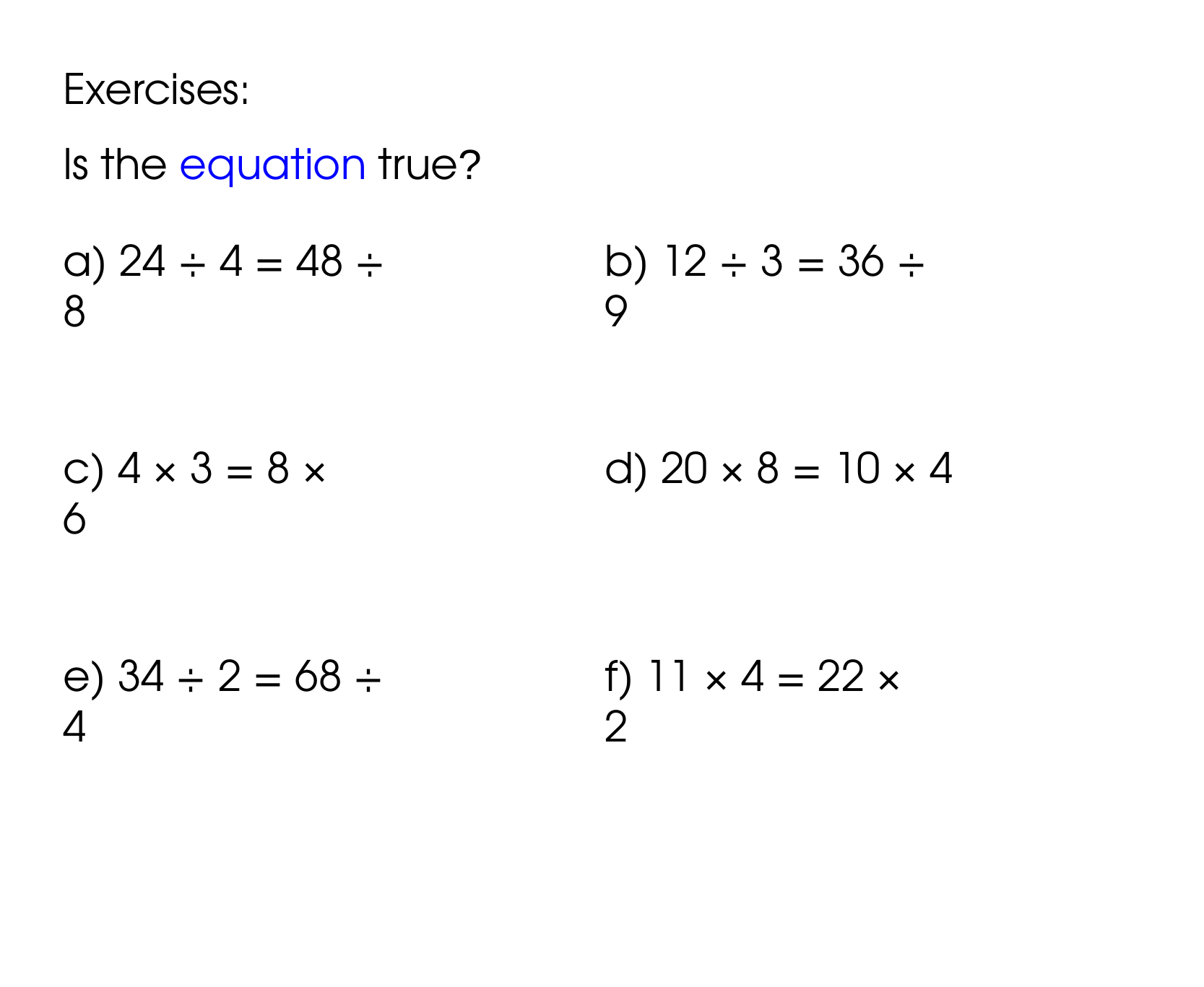

Exercises:
Is the equation true?
a) 24 ÷ 4 = 48 ÷ 8
b) 12 ÷ 3 = 36 ÷ 9
c) 4 × 3 = 8 × 6
d) 20 × 8 = 10 × 4
e) 34 ÷ 2 = 68 ÷ 4
f) 11 × 4 = 22 × 2